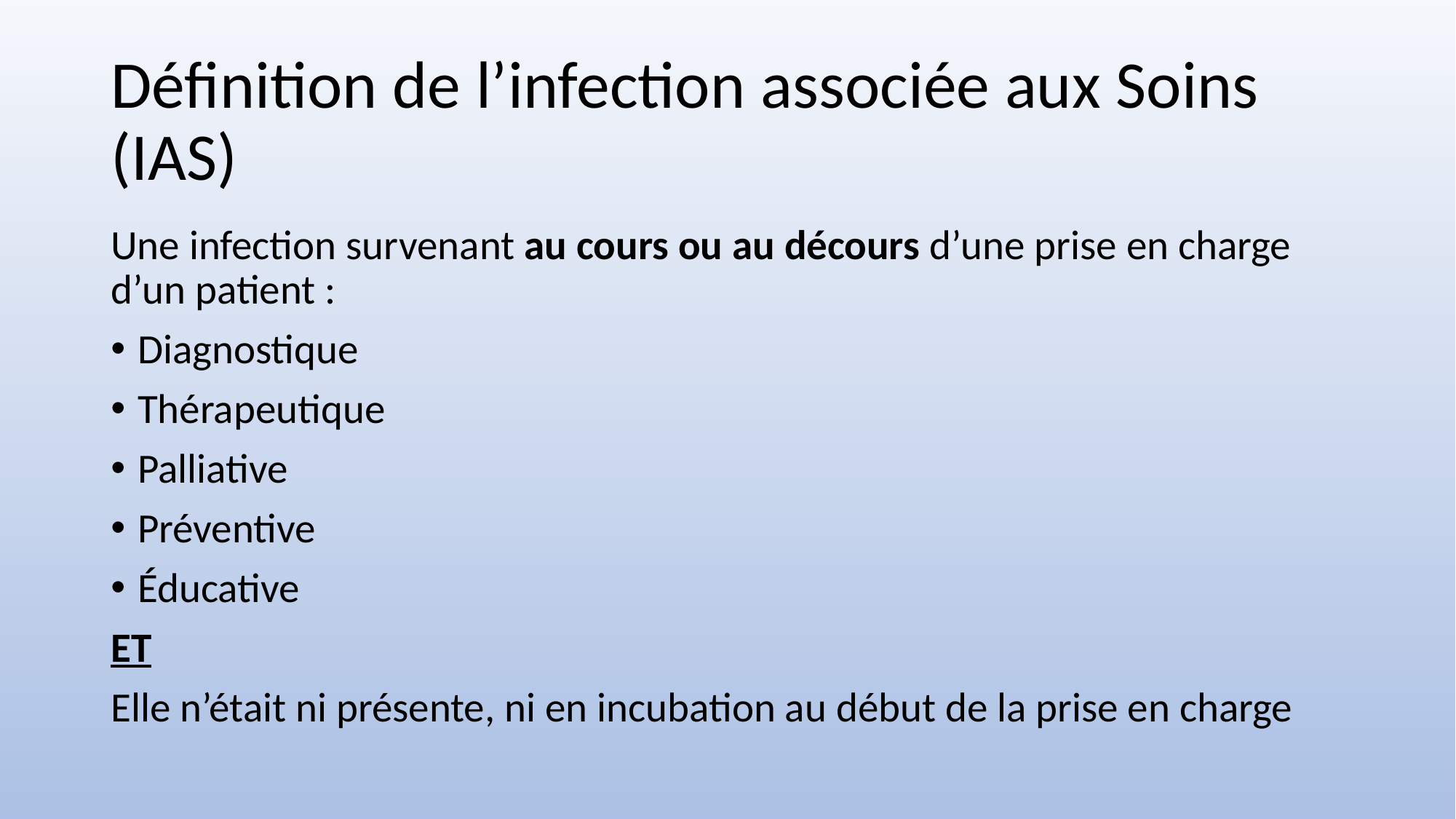

# Définition de l’infection associée aux Soins (IAS)
Une infection survenant au cours ou au décours d’une prise en charge d’un patient :
Diagnostique
Thérapeutique
Palliative
Préventive
Éducative
ET
Elle n’était ni présente, ni en incubation au début de la prise en charge